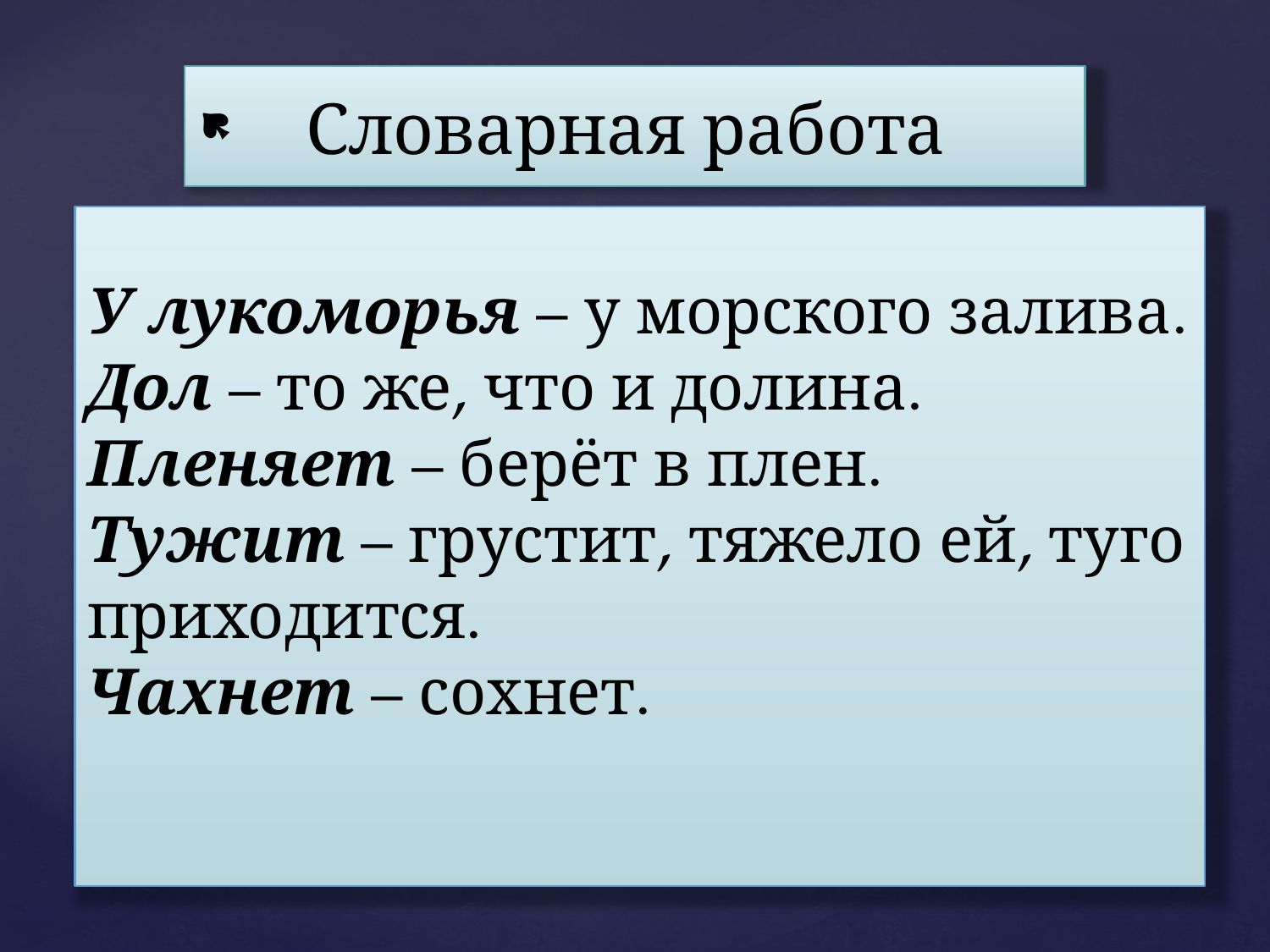

Словарная работа
# У лукоморья – у морского залива. Дол – то же, что и долина. Пленяет – берёт в плен. Тужит – грустит, тяжело ей, туго приходится. Чахнет – сохнет.